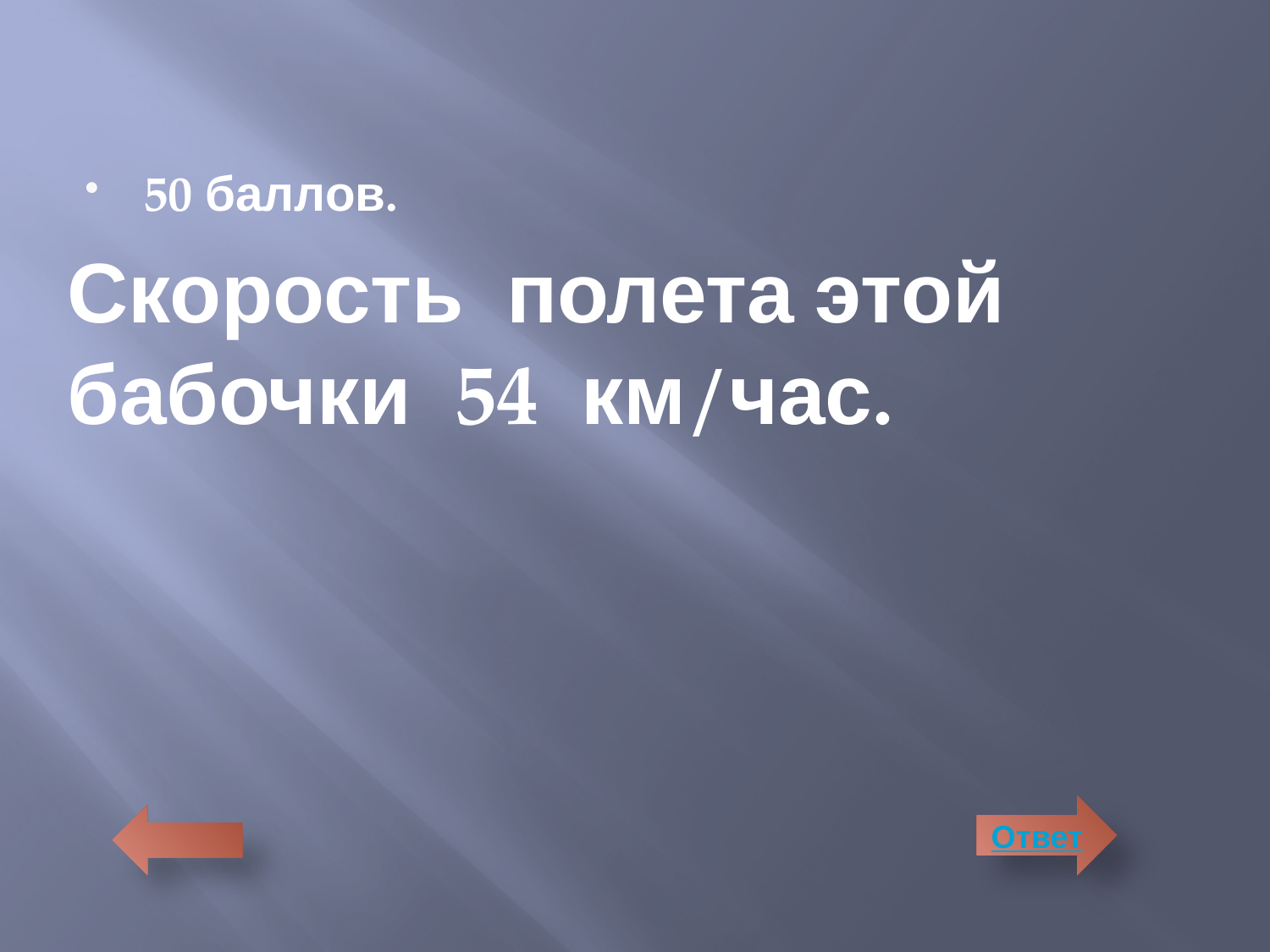

50 баллов.
Скорость  полета этой бабочки  54  км/час.
Ответ